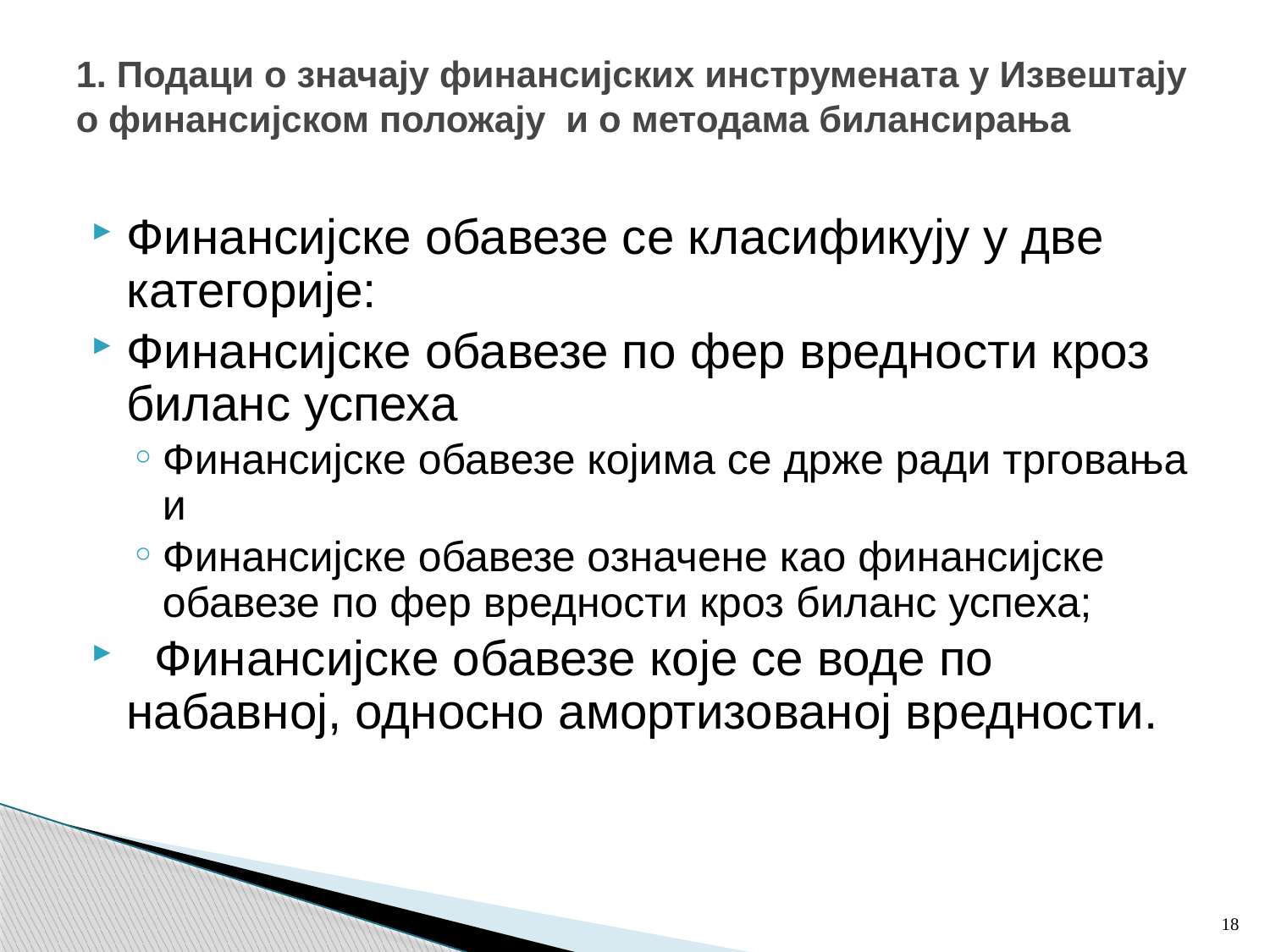

# 1. Подаци о значају финансијских инструмената у Извештају о финансијском положају  и о методама билансирања
Финансијске обавезе се класификују у две категорије:
Финансијске обавезе по фер вредности кроз биланс успеха
Финансијске обавезе којима се држе ради трговања и
Финансијске обавезе означене као финансијске обавезе по фер вредности кроз биланс успеха;
  Финансијске обавезе које се воде по набавној, односно амортизованој вредности.
18